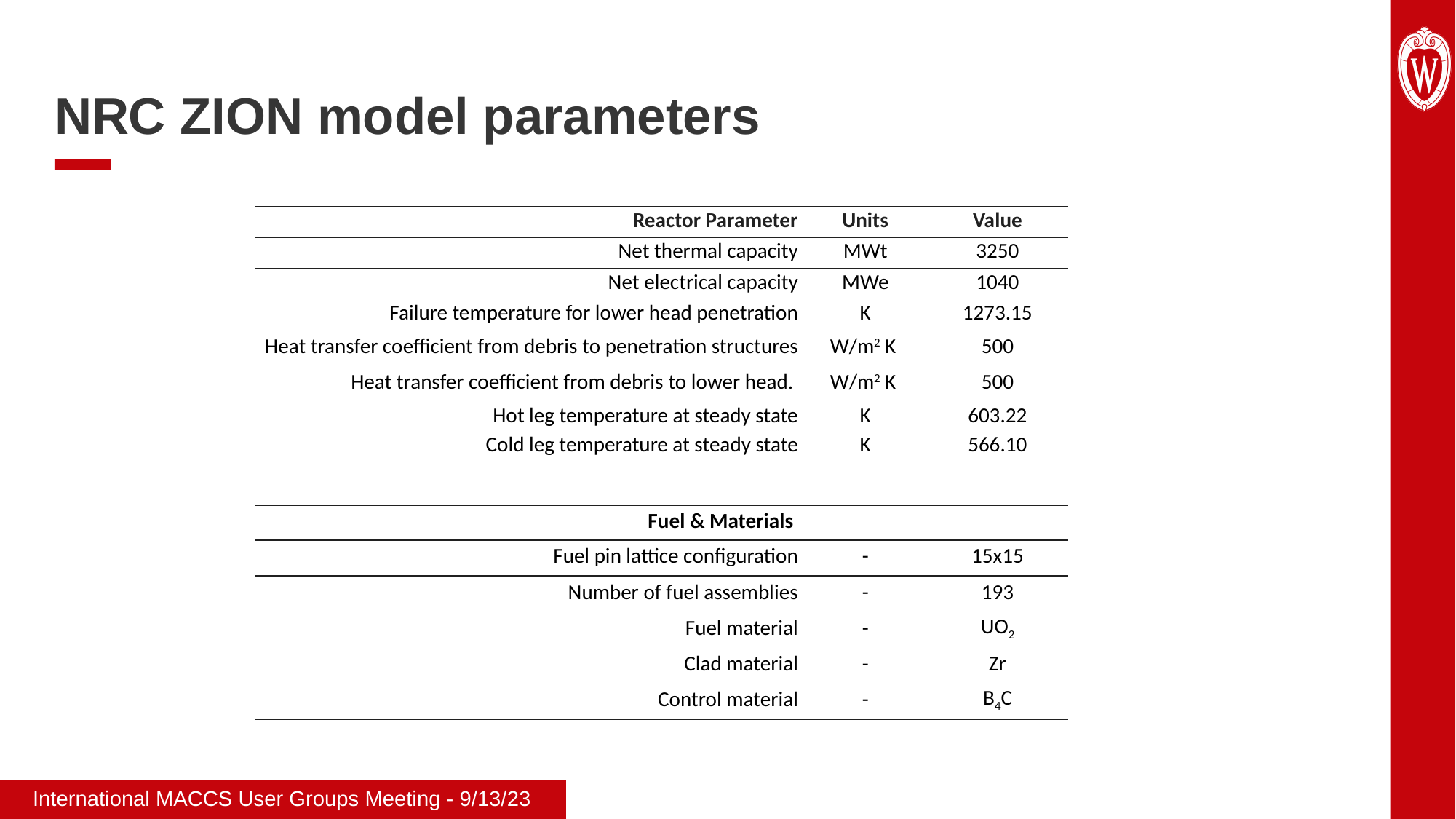

NRC ZION model parameters

| Reactor Parameter​ | Units | Value​ |
| --- | --- | --- |
| Net thermal capacity | MWt | 3250 |
| Net electrical capacity​ | MWe | 1040​ |
| Failure temperature for lower head penetration​ | K | 1273.15​ |
| Heat transfer coefficient from debris to penetration structures​ | W/m2 K ​ | 500 |
| Heat transfer coefficient from debris to lower head. ​ | W/m2 K ​ | 500 |
| Hot leg temperature at steady state​ | K | 603.22​ |
| Cold leg temperature at steady state​ | K | 566.10 |
| Fuel & Materials |  |  |
| Fuel pin lattice configuration | - | 15x15 |
| Number of fuel assemblies | - | 193 |
| Fuel material | - | UO2 |
| Clad material | - | Zr |
| Control material | - | B4C |
International MACCS User Groups Meeting - 9/13/23